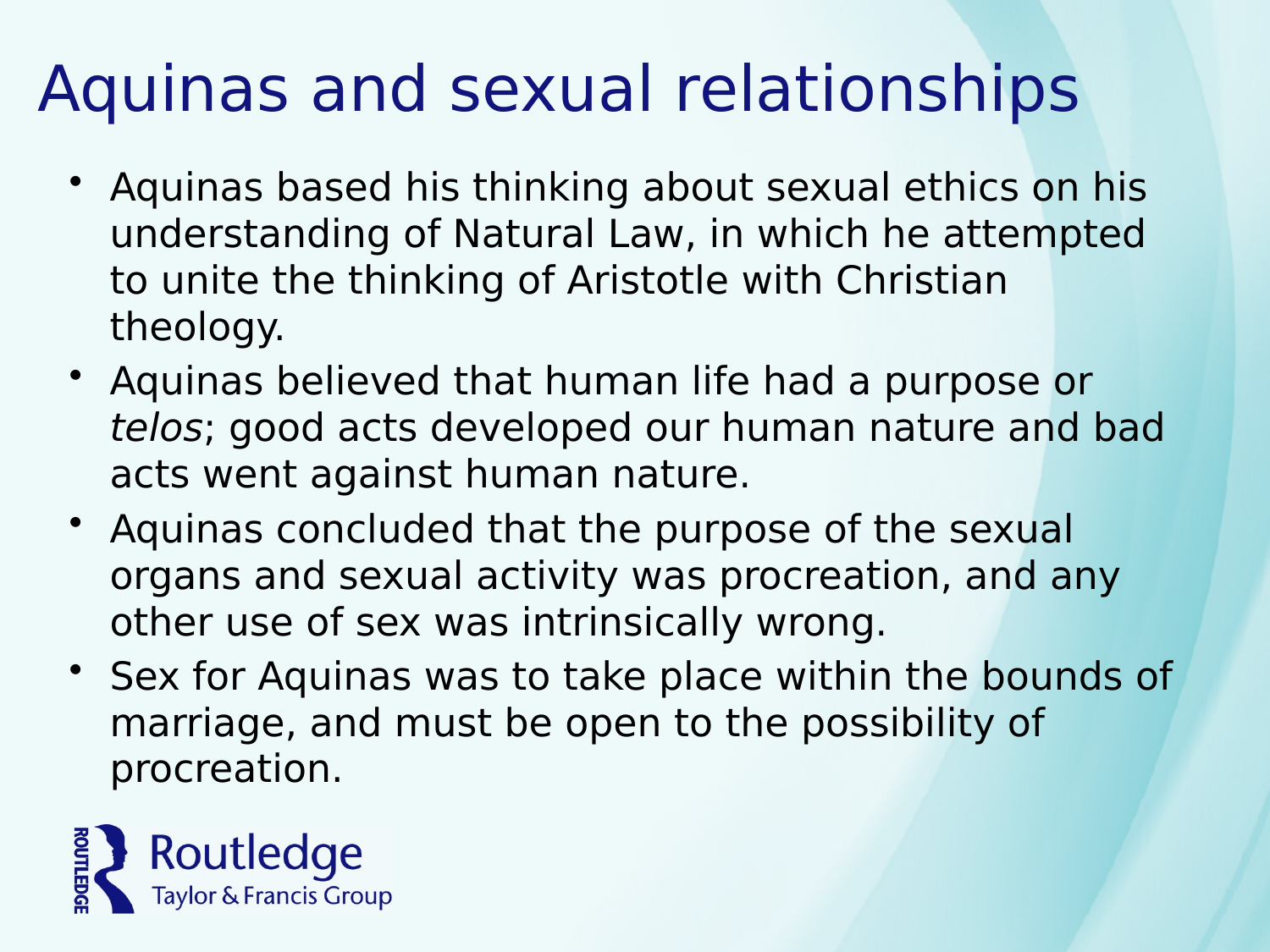

# Aquinas and sexual relationships
Aquinas based his thinking about sexual ethics on his understanding of Natural Law, in which he attempted to unite the thinking of Aristotle with Christian theology.
Aquinas believed that human life had a purpose or telos; good acts developed our human nature and bad acts went against human nature.
Aquinas concluded that the purpose of the sexual organs and sexual activity was procreation, and any other use of sex was intrinsically wrong.
Sex for Aquinas was to take place within the bounds of marriage, and must be open to the possibility of procreation.